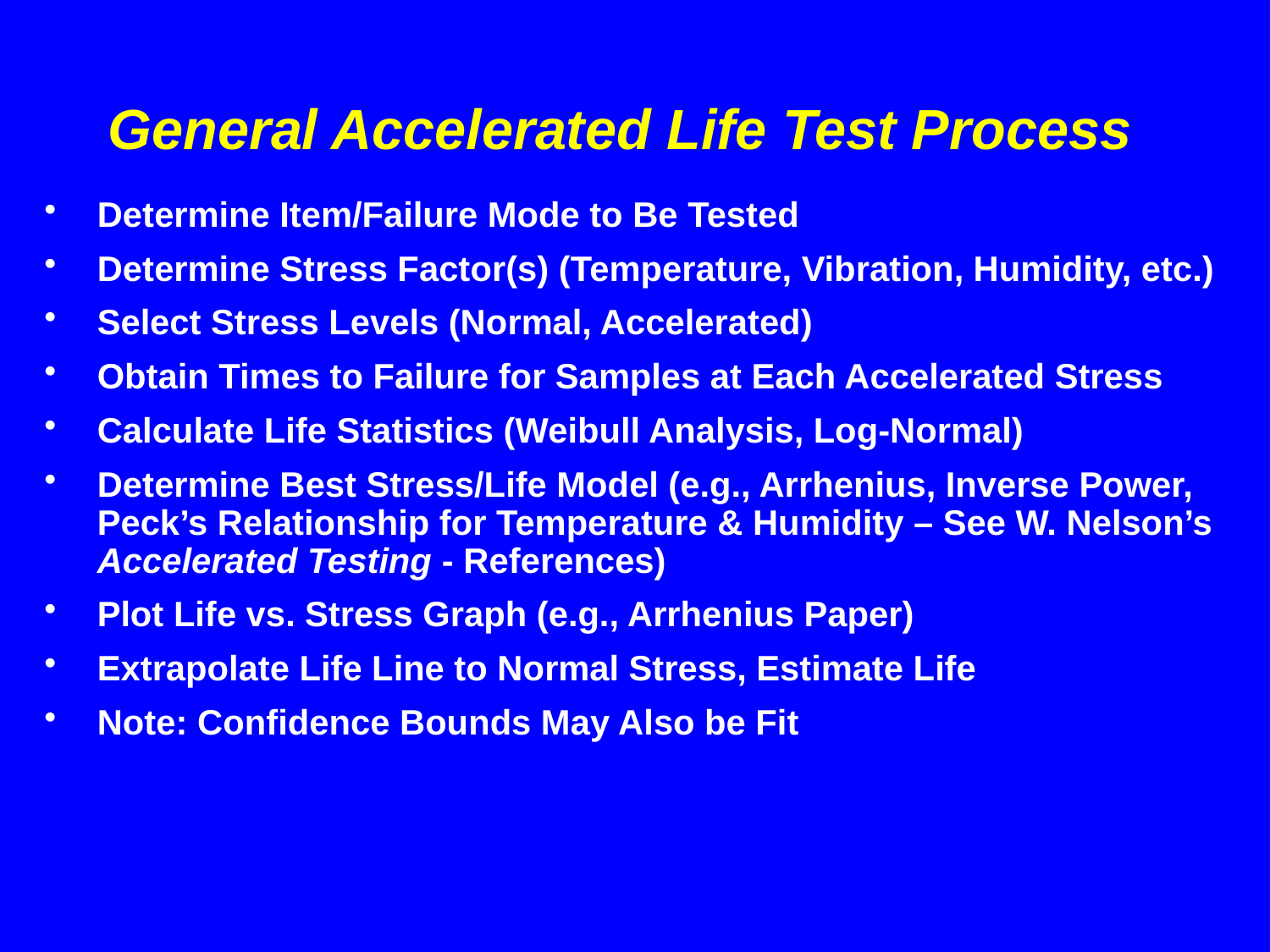

# General Accelerated Life Test Process
Determine Item/Failure Mode to Be Tested
Determine Stress Factor(s) (Temperature, Vibration, Humidity, etc.)
Select Stress Levels (Normal, Accelerated)
Obtain Times to Failure for Samples at Each Accelerated Stress
Calculate Life Statistics (Weibull Analysis, Log-Normal)
Determine Best Stress/Life Model (e.g., Arrhenius, Inverse Power, Peck’s Relationship for Temperature & Humidity – See W. Nelson’s Accelerated Testing - References)
Plot Life vs. Stress Graph (e.g., Arrhenius Paper)
Extrapolate Life Line to Normal Stress, Estimate Life
Note: Confidence Bounds May Also be Fit